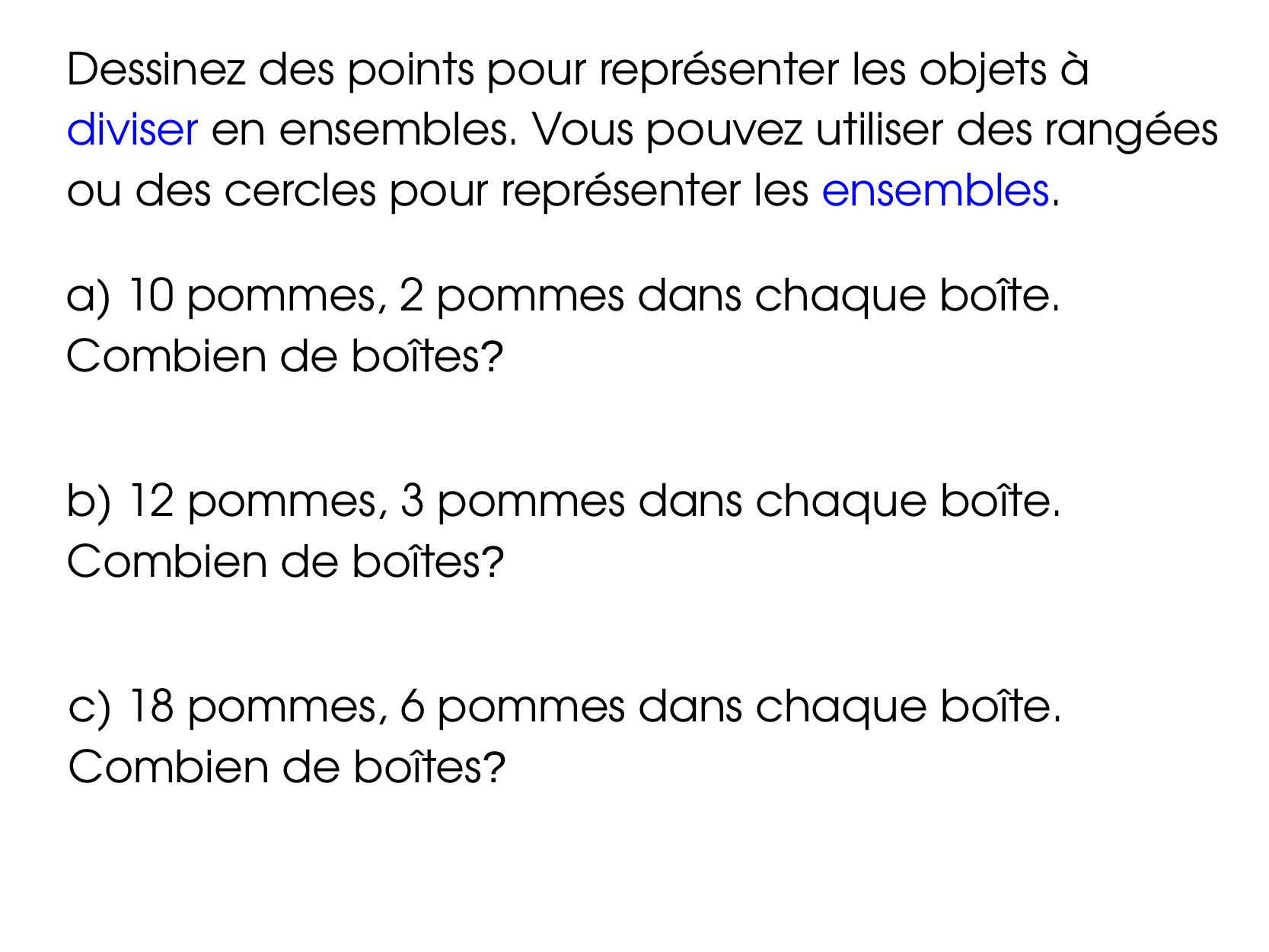

Dessinez des points pour représenter les objets à diviser en ensembles. Vous pouvez utiliser des rangées ou des cercles pour représenter les ensembles.
a) 10 pommes, 2 pommes dans chaque boîte. Combien de boîtes?
b) 12 pommes, 3 pommes dans chaque boîte. Combien de boîtes?
c) 18 pommes, 6 pommes dans chaque boîte. Combien de boîtes?